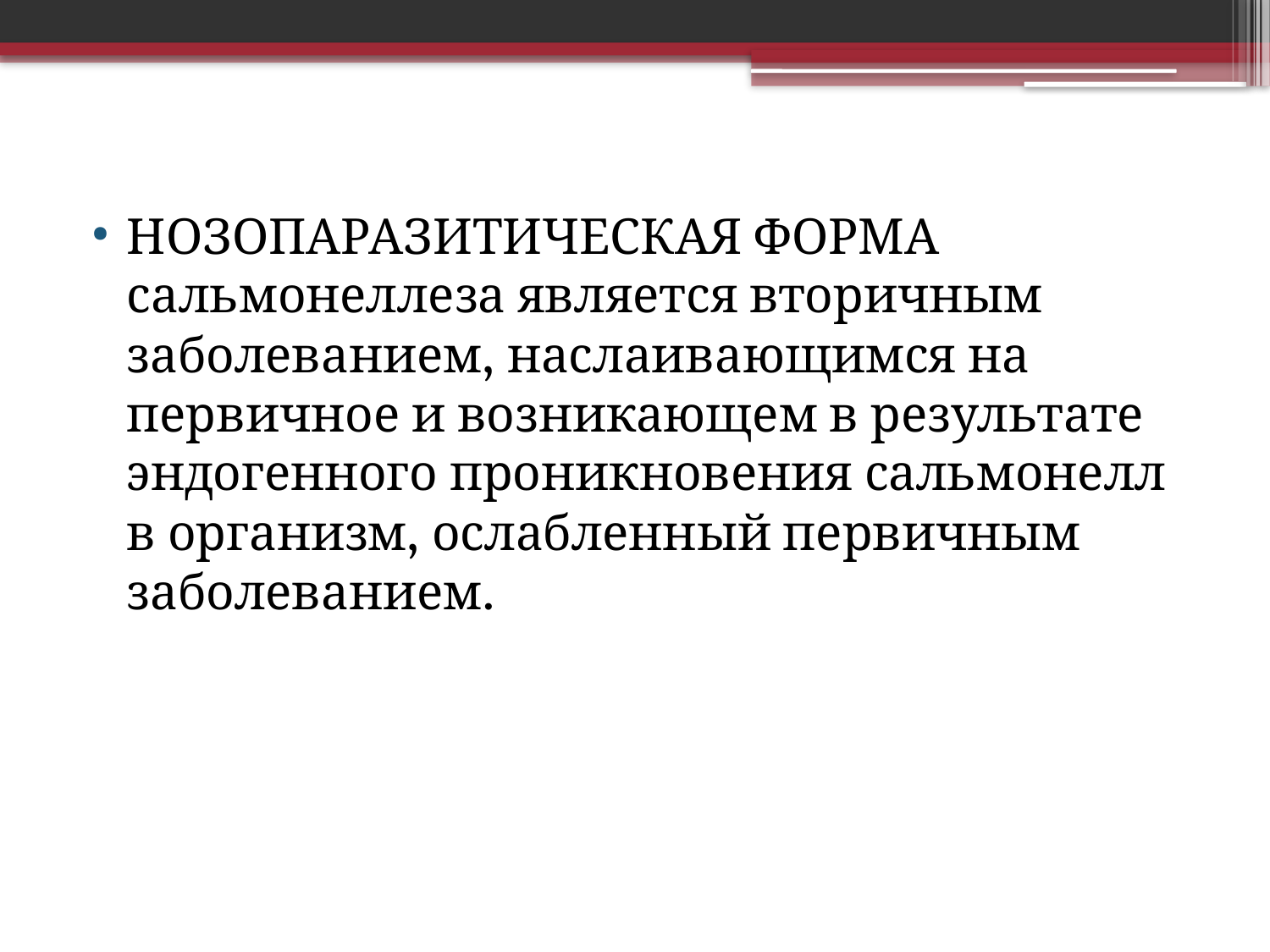

НОЗОПАРАЗИТИЧЕСКАЯ ФОРМА сальмонеллеза является вторичным заболеванием, наслаивающимся на первичное и возникающем в результате эндогенного проникновения сальмонелл в организм, ослабленный первичным заболеванием.